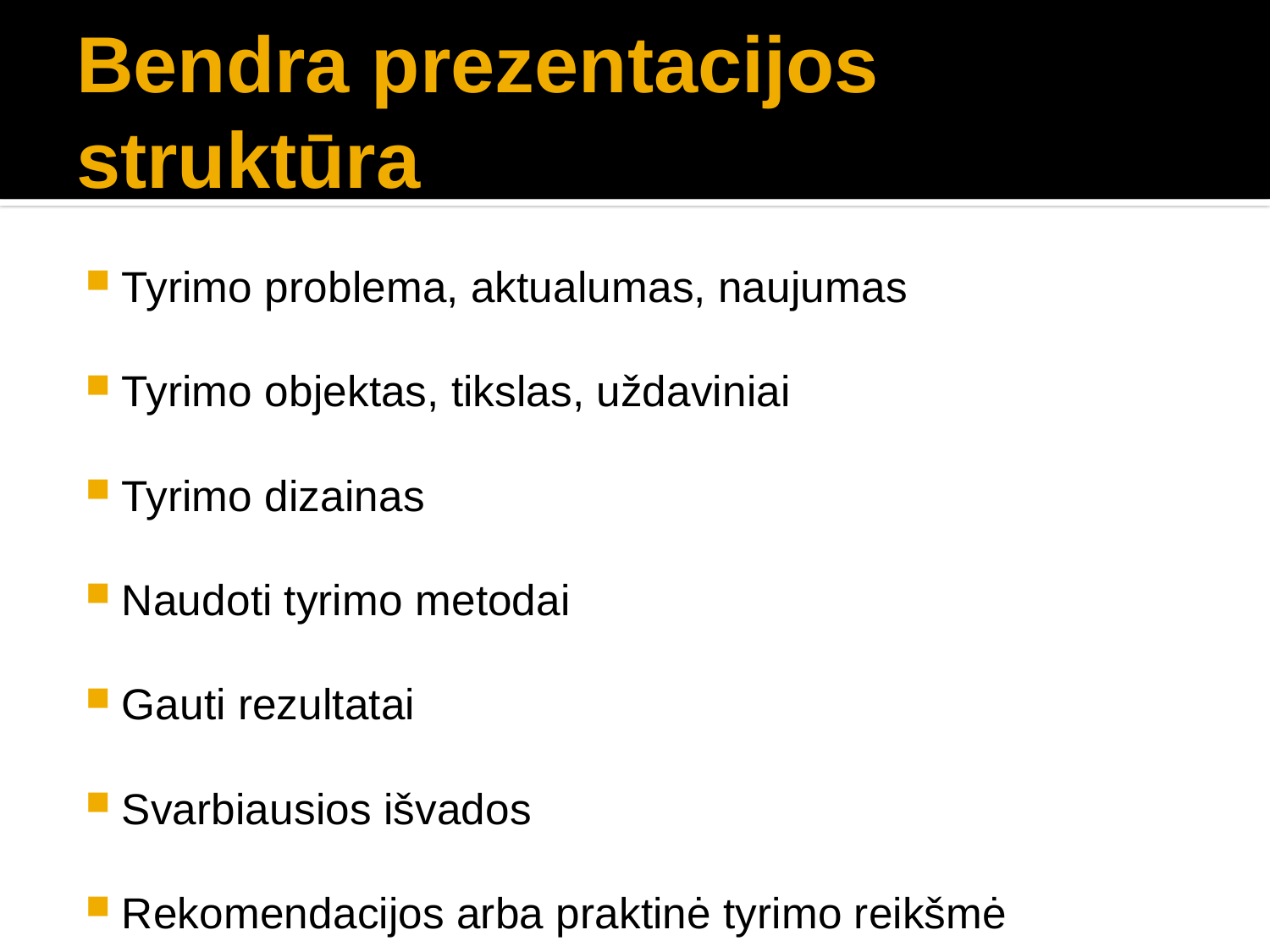

# Bendra prezentacijos struktūra
Tyrimo problema, aktualumas, naujumas

Tyrimo objektas, tikslas, uždaviniai

Tyrimo dizainas

Naudoti tyrimo metodai

Gauti rezultatai

Svarbiausios išvados

Rekomendacijos arba praktinė tyrimo reikšmė